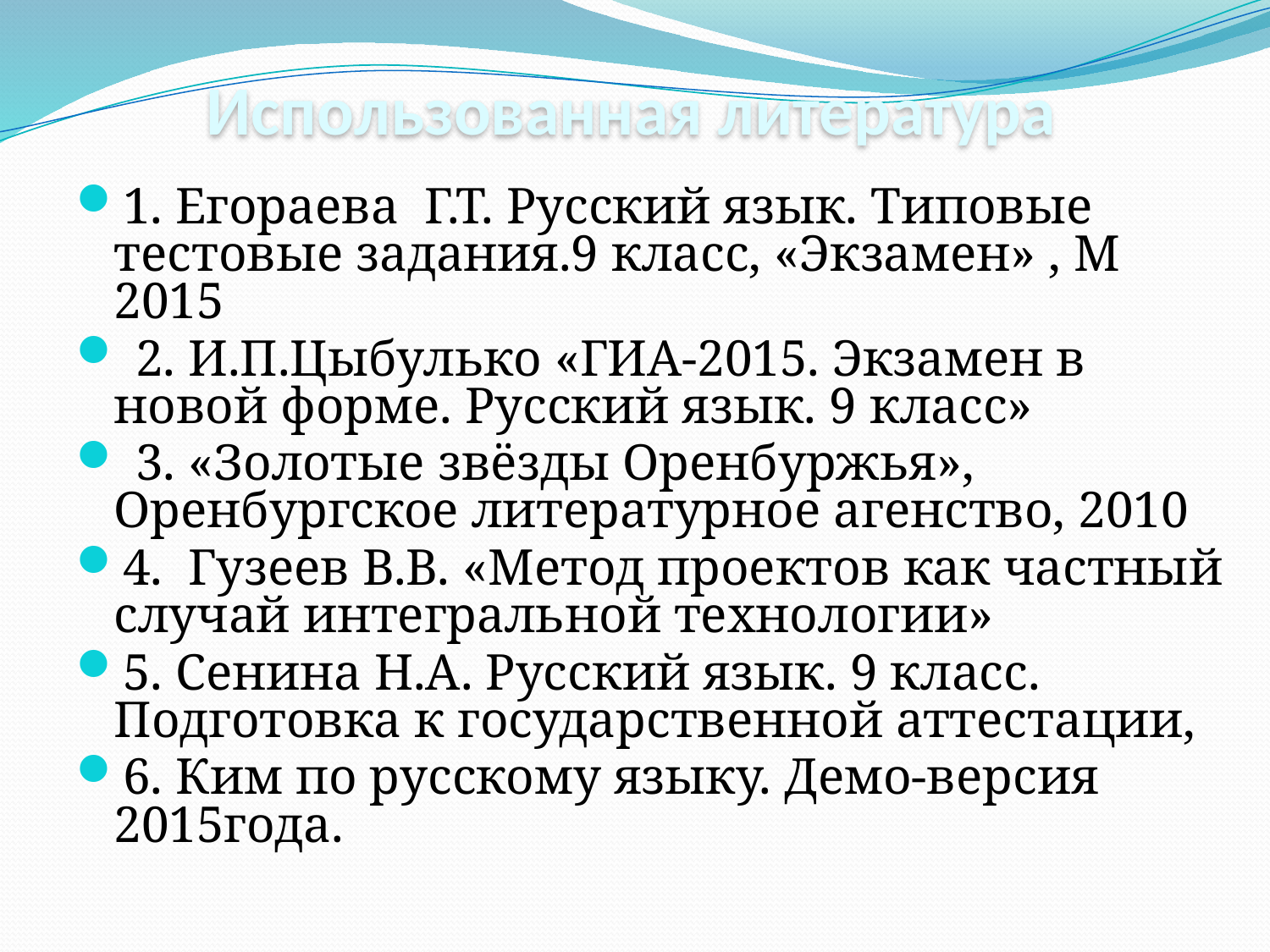

# Использованная литература
1. Егораева  Г.Т. Русский язык. Типовые тестовые задания.9 класс, «Экзамен» , М 2015
 2. И.П.Цыбулько «ГИА-2015. Экзамен в новой форме. Русский язык. 9 класс»
 3. «Золотые звёзды Оренбуржья», Оренбургское литературное агенство, 2010
4.  Гузеев В.В. «Метод проектов как частный случай интегральной технологии»
5. Сенина Н.А. Русский язык. 9 класс. Подготовка к государственной аттестации,
6. Ким по русскому языку. Демо-версия 2015года.